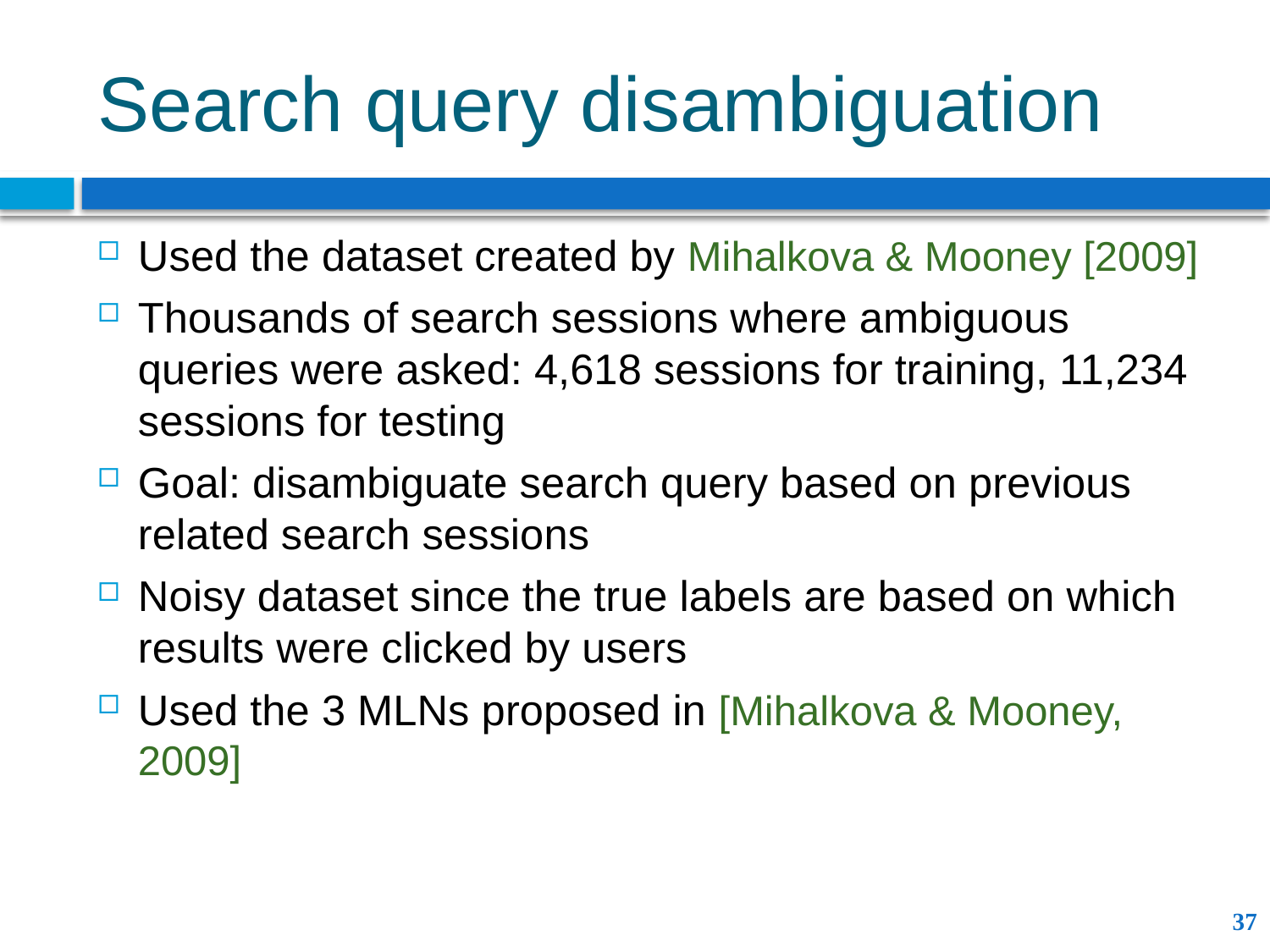

# Search query disambiguation
Used the dataset created by Mihalkova & Mooney [2009]
Thousands of search sessions where ambiguous queries were asked: 4,618 sessions for training, 11,234 sessions for testing
Goal: disambiguate search query based on previous related search sessions
Noisy dataset since the true labels are based on which results were clicked by users
Used the 3 MLNs proposed in [Mihalkova & Mooney, 2009]
37